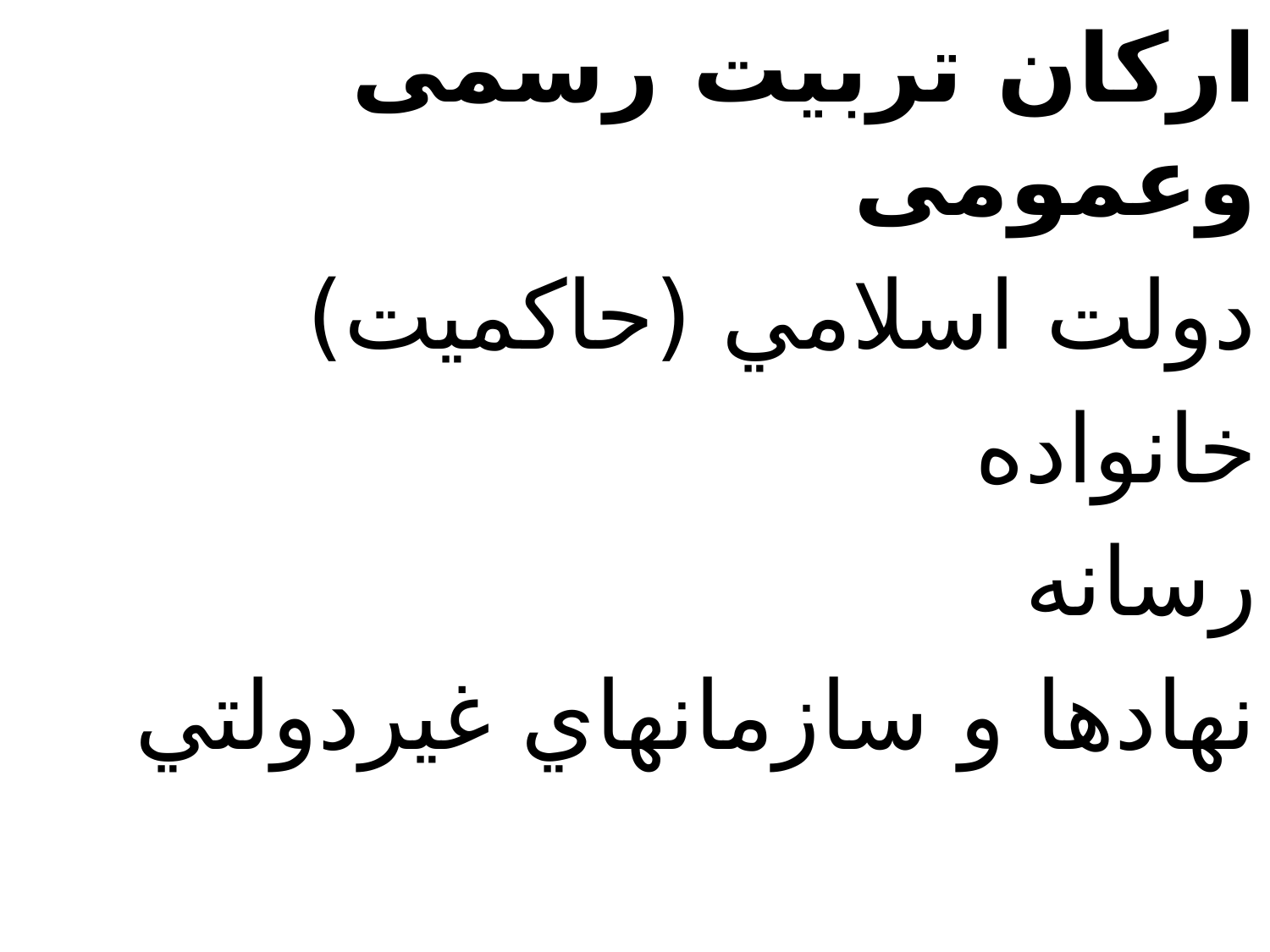

ارکان تربيت رسمی وعمومی
دولت اسلامي (حاکميت)
خانواده
رسانه
نهادها و سازمانهاي غيردولتي